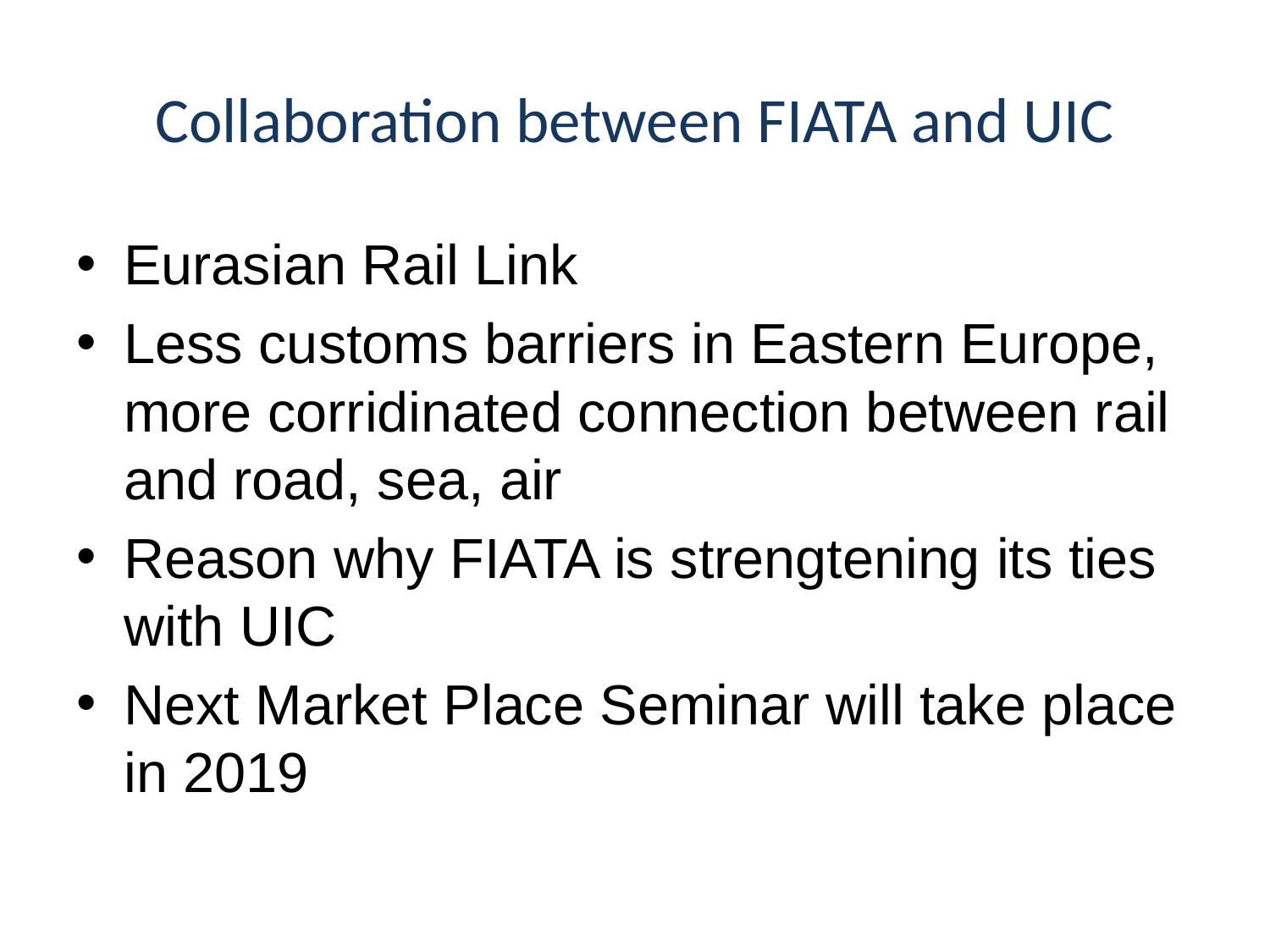

# Collaboration between FIATA and UIC
Eurasian Rail Link
Less customs barriers in Eastern Europe, more corridinated connection between rail and road, sea, air
Reason why FIATA is strengtening its ties with UIC
Next Market Place Seminar will take place in 2019